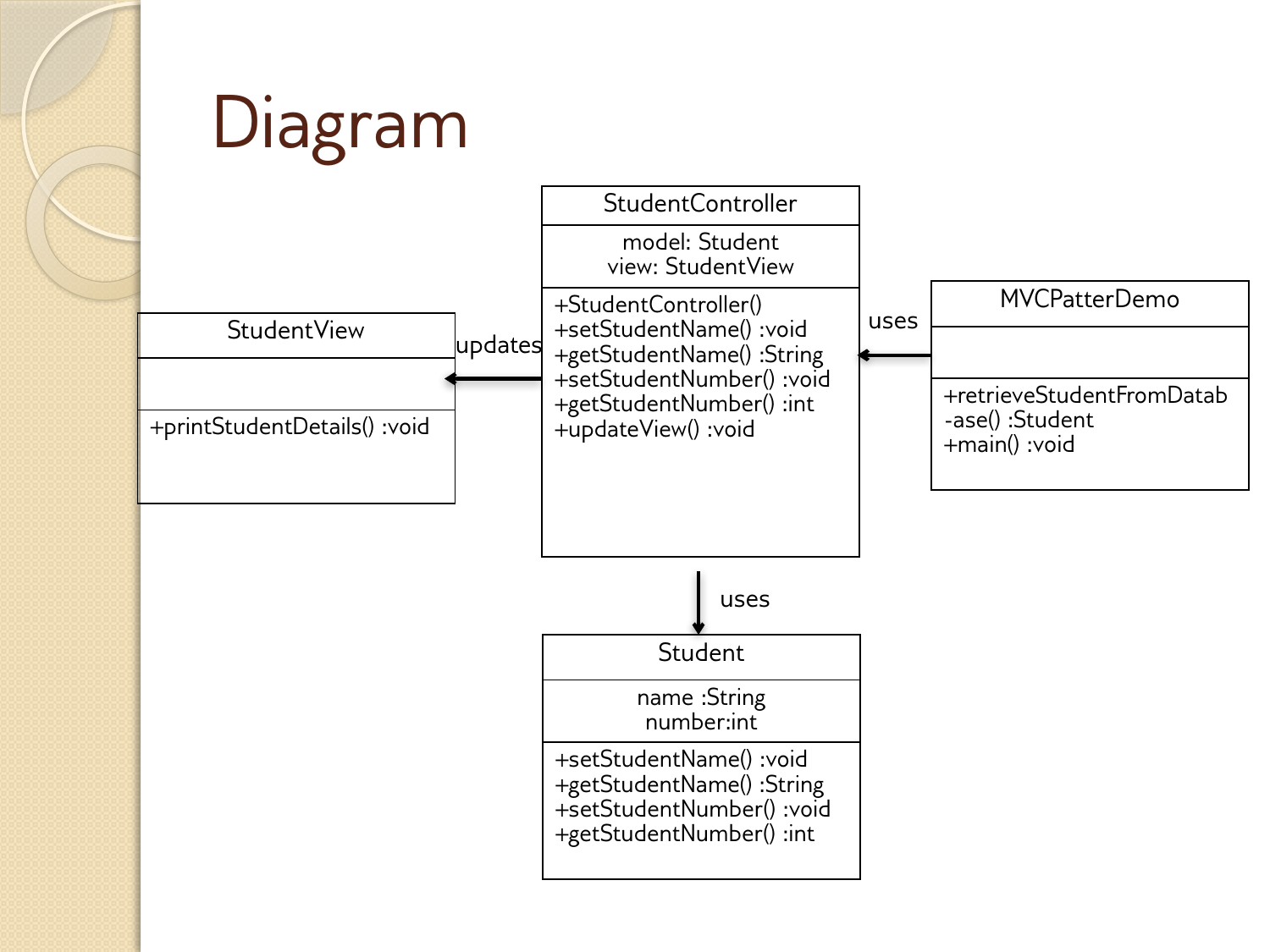

# Diagram
| StudentController |
| --- |
| model: Student view: StudentView |
| +StudentController() +setStudentName() :void +getStudentName() :String +setStudentNumber() :void +getStudentNumber() :int +updateView() :void |
| MVCPatterDemo |
| --- |
|  |
| +retrieveStudentFromDatab-ase() :Student +main() :void |
uses
| StudentView |
| --- |
|  |
| +printStudentDetails() :void |
updates
uses
| Student |
| --- |
| name :String number:int |
| +setStudentName() :void +getStudentName() :String +setStudentNumber() :void +getStudentNumber() :int |